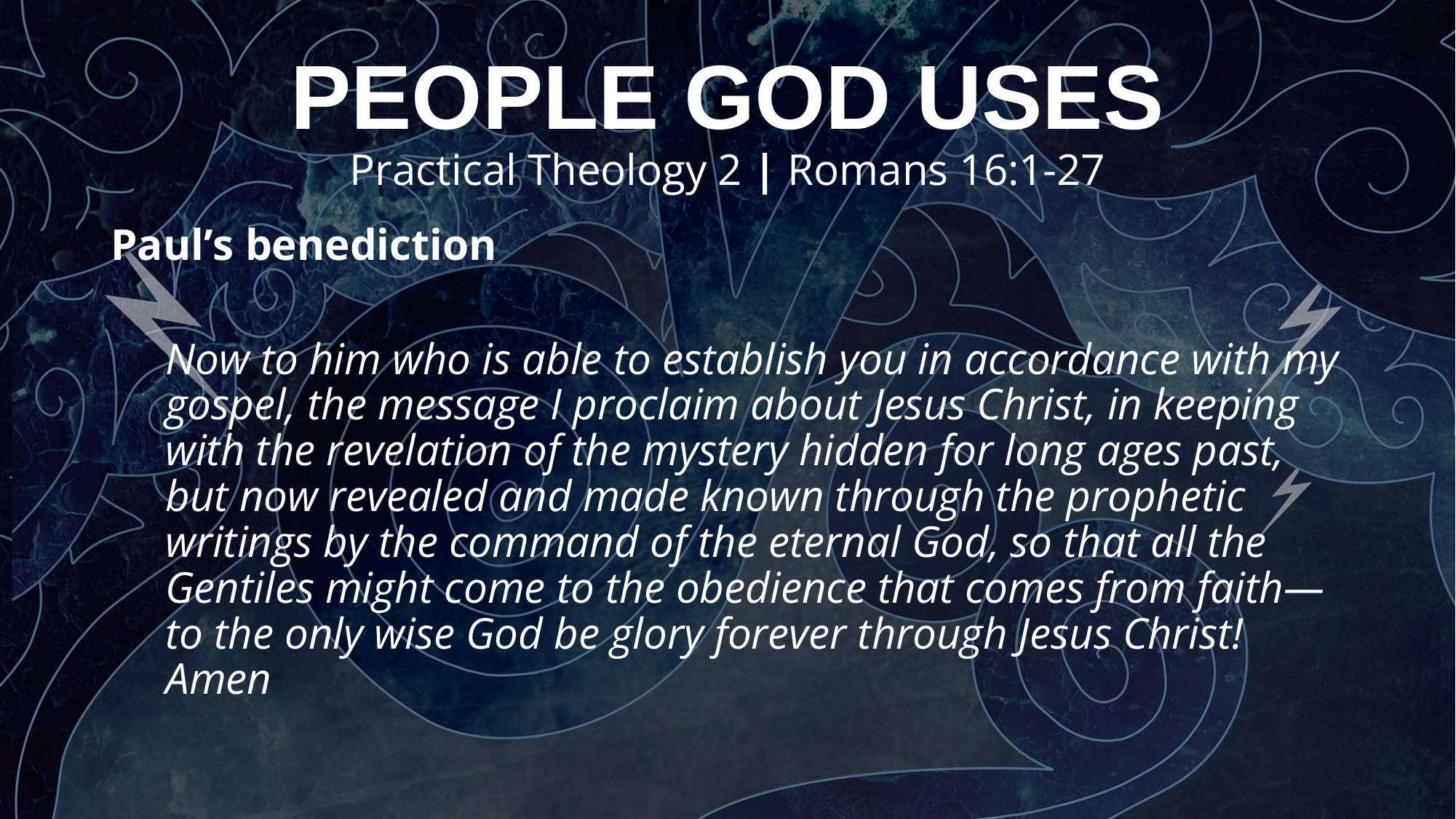

# PEOPLE GOD USES Practical Theology 2 | Romans 16:1-27
Paul’s benediction

Now to him who is able to establish you in accordance with my gospel, the message I proclaim about Jesus Christ, in keeping with the revelation of the mystery hidden for long ages past, but now revealed and made known through the prophetic writings by the command of the eternal God, so that all the Gentiles might come to the obedience that comes from faith— to the only wise God be glory forever through Jesus Christ! Amen